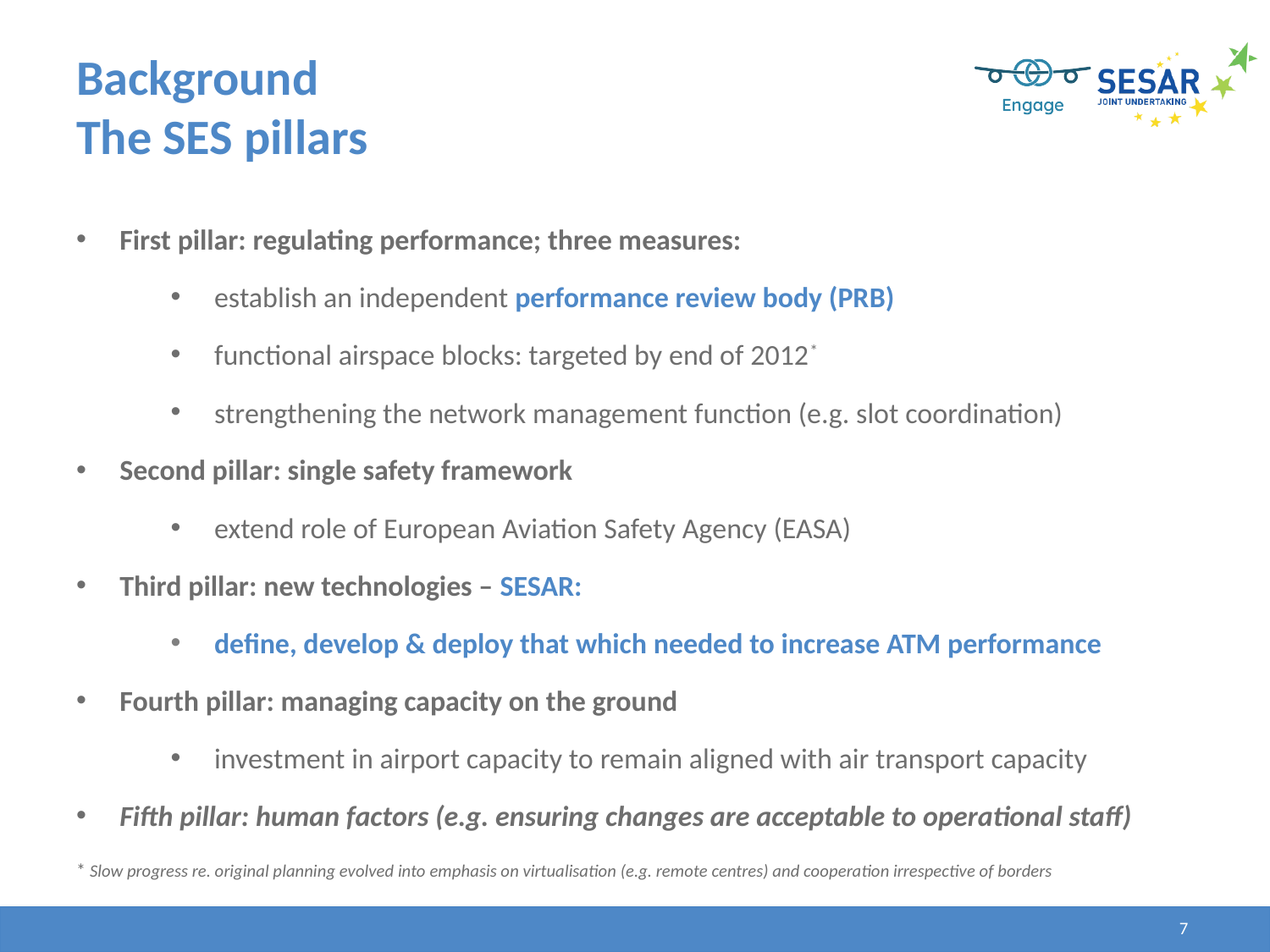

# Background The SES pillars
First pillar: regulating performance; three measures:
establish an independent performance review body (PRB)
functional airspace blocks: targeted by end of 2012*
strengthening the network management function (e.g. slot coordination)
Second pillar: single safety framework
extend role of European Aviation Safety Agency (EASA)
Third pillar: new technologies – SESAR:
define, develop & deploy that which needed to increase ATM performance
Fourth pillar: managing capacity on the ground
investment in airport capacity to remain aligned with air transport capacity
Fifth pillar: human factors (e.g. ensuring changes are acceptable to operational staff)
* Slow progress re. original planning evolved into emphasis on virtualisation (e.g. remote centres) and cooperation irrespective of borders

7